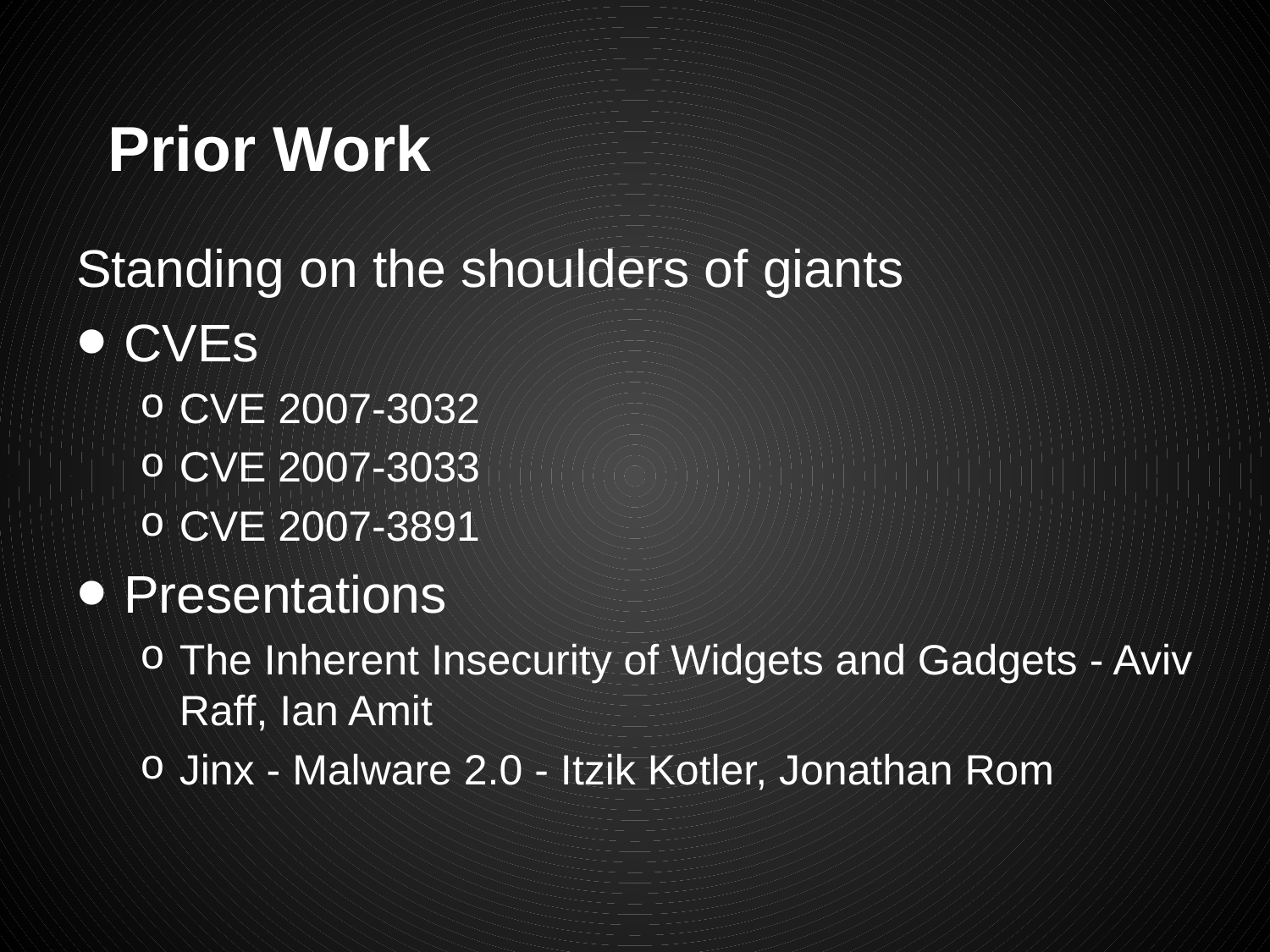

# Prior Work
Standing on the shoulders of giants
CVEs
CVE 2007-3032
CVE 2007-3033
CVE 2007-3891
Presentations
The Inherent Insecurity of Widgets and Gadgets - Aviv Raff, Ian Amit
Jinx - Malware 2.0 - Itzik Kotler, Jonathan Rom